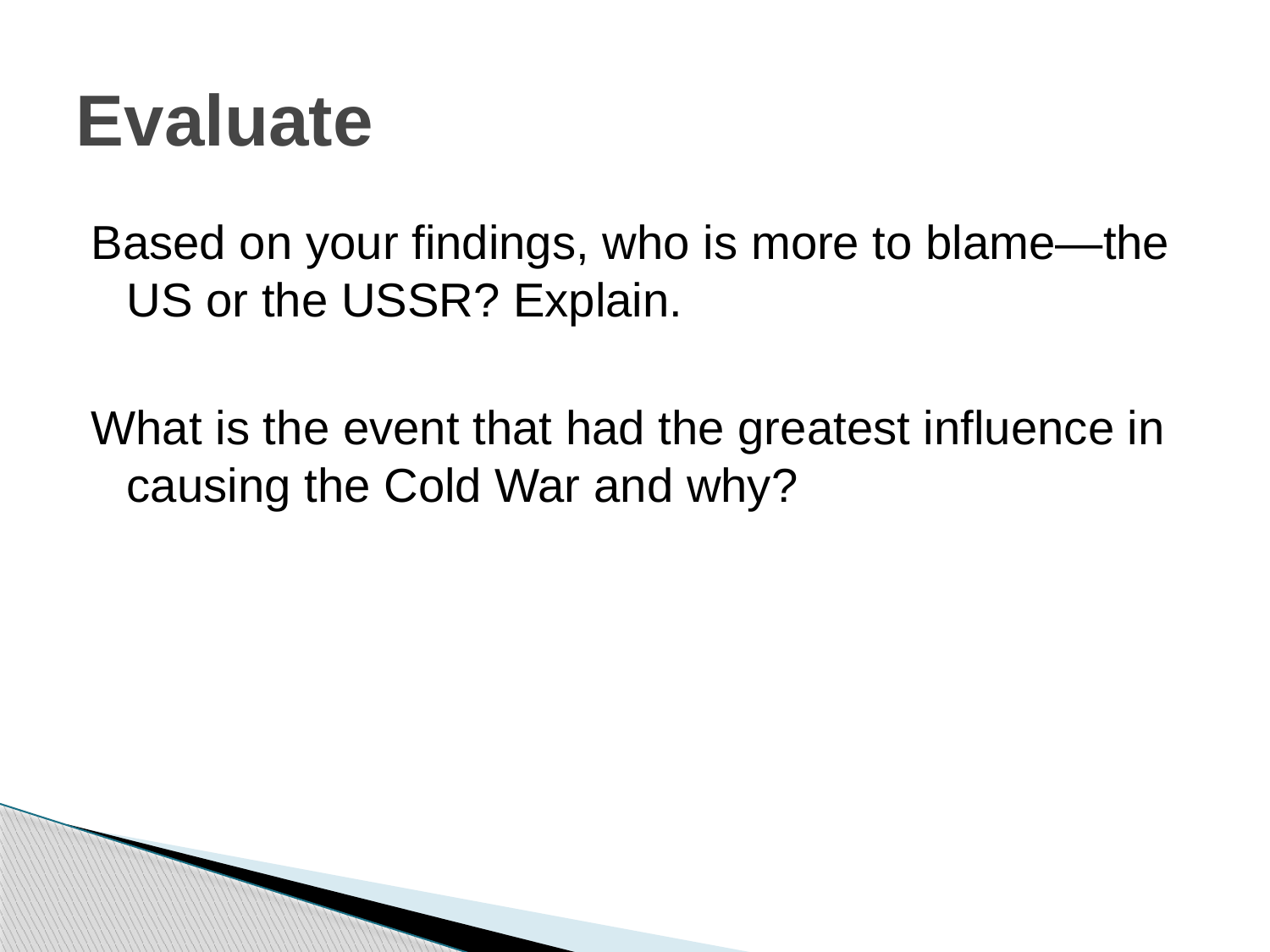

# Evaluate
Based on your findings, who is more to blame—the US or the USSR? Explain.

What is the event that had the greatest influence in causing the Cold War and why?